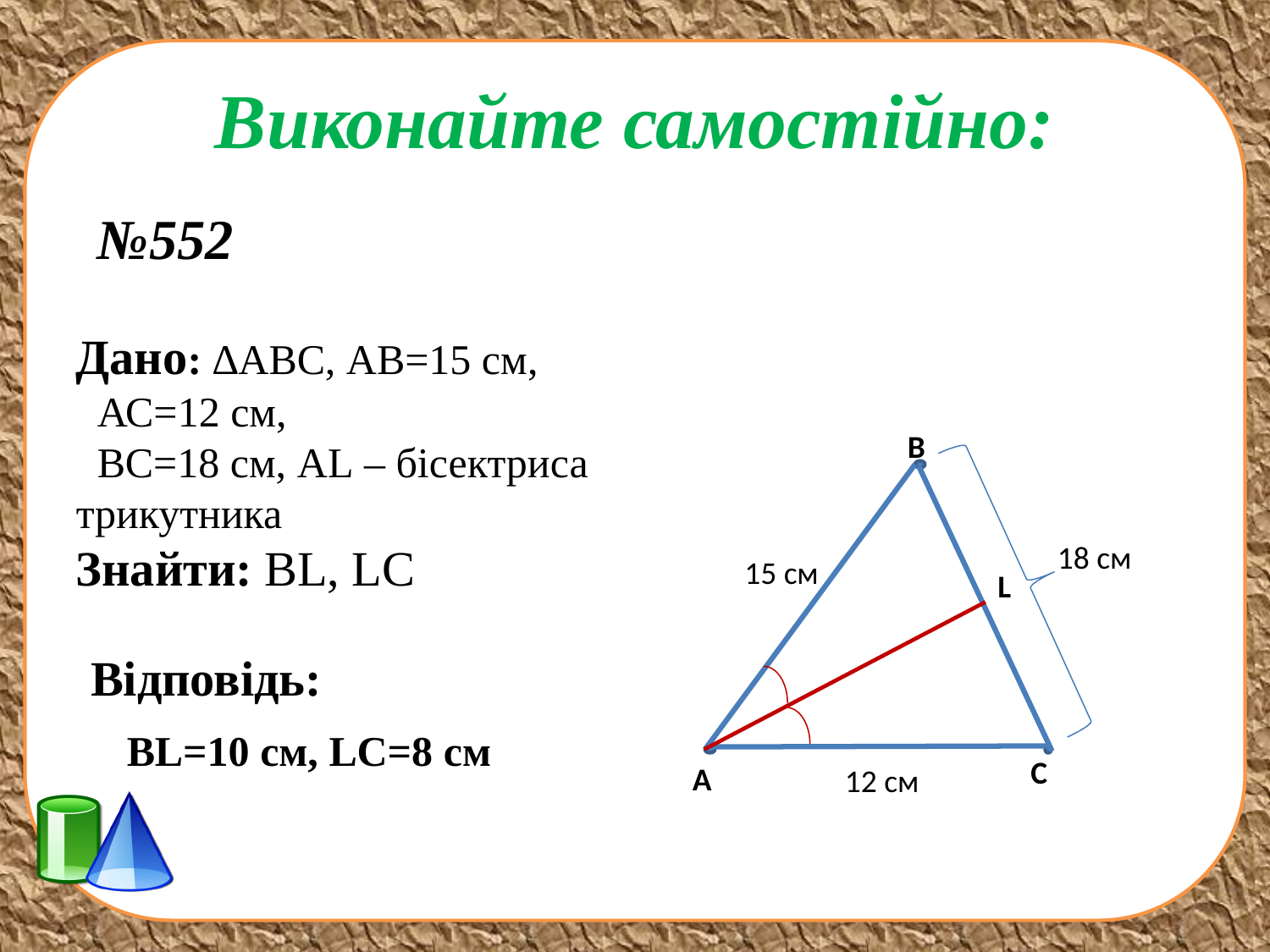

# Виконайте самостійно:
№552

Дано: ∆АВС, АВ=15 см,
  АС=12 см,
  ВС=18 см, АL – бісектриса трикутника
Знайти: ВL, LC
В

18 см
15 см
L
Відповідь:

ВL=10 см, LC=8 см

С

А
12 см